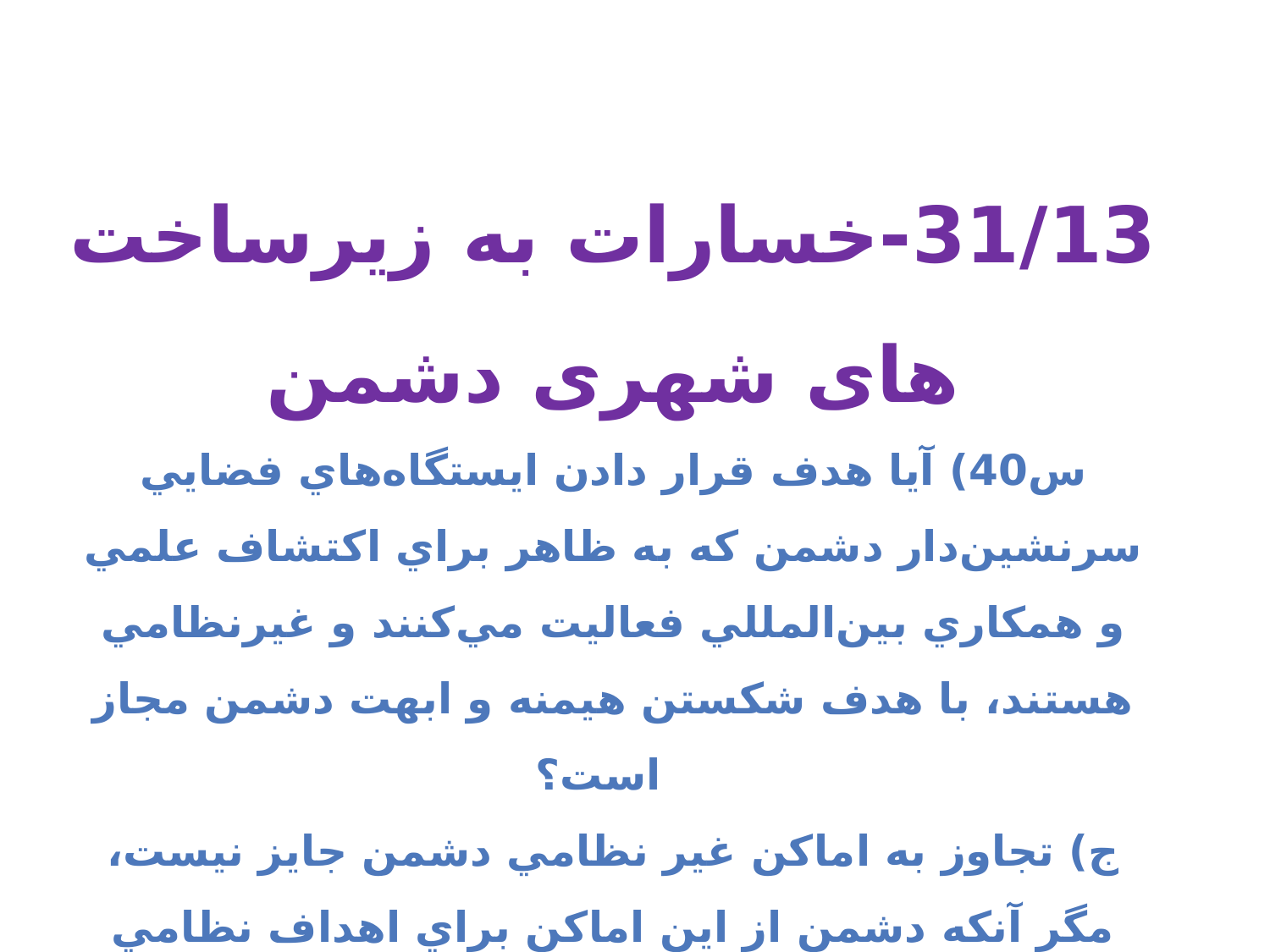

31/13-خسارات به زیرساخت های شهری دشمن
س40) آيا هدف قرار دادن ايستگاه‌هاي فضايي سرنشين‌دار دشمن كه به ظاهر براي اكتشاف علمي و همكاري بين‌المللي فعاليت مي‌كنند و غيرنظامي هستند، با هدف شكستن هيمنه و ابهت دشمن مجاز است؟
ج) تجاوز به اماكن غير نظامي دشمن جايز نيست، مگر آنكه دشمن از اين اماكن براي اهداف نظامي عليه نظام اسلامي استفاده كند.